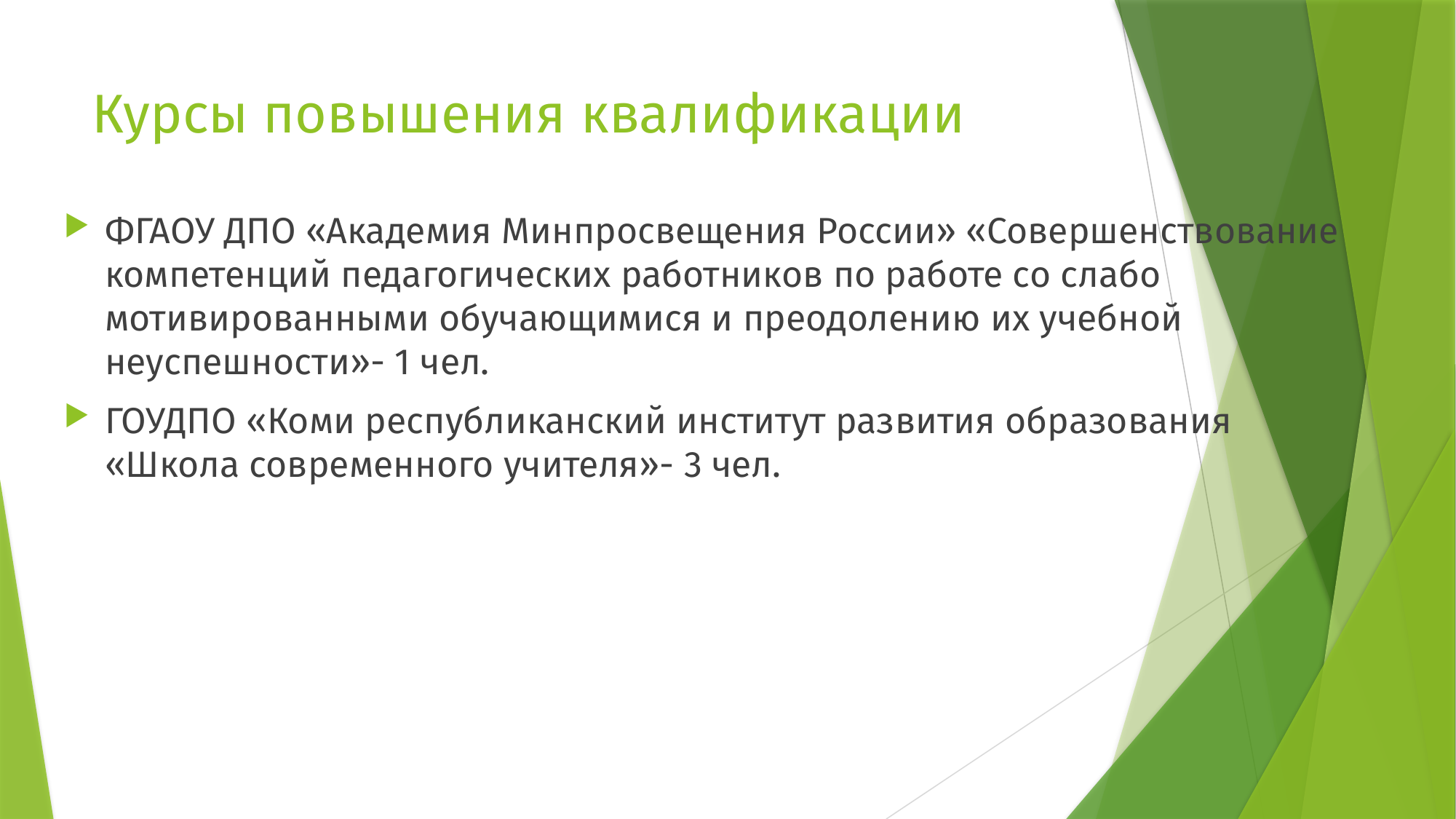

# Курсы повышения квалификации
ФГАОУ ДПО «Академия Минпросвещения России» «Совершенствование компетенций педагогических работников по работе со слабо мотивированными обучающимися и преодолению их учебной неуспешности»- 1 чел.
ГОУДПО «Коми республиканский институт развития образования «Школа современного учителя»- 3 чел.